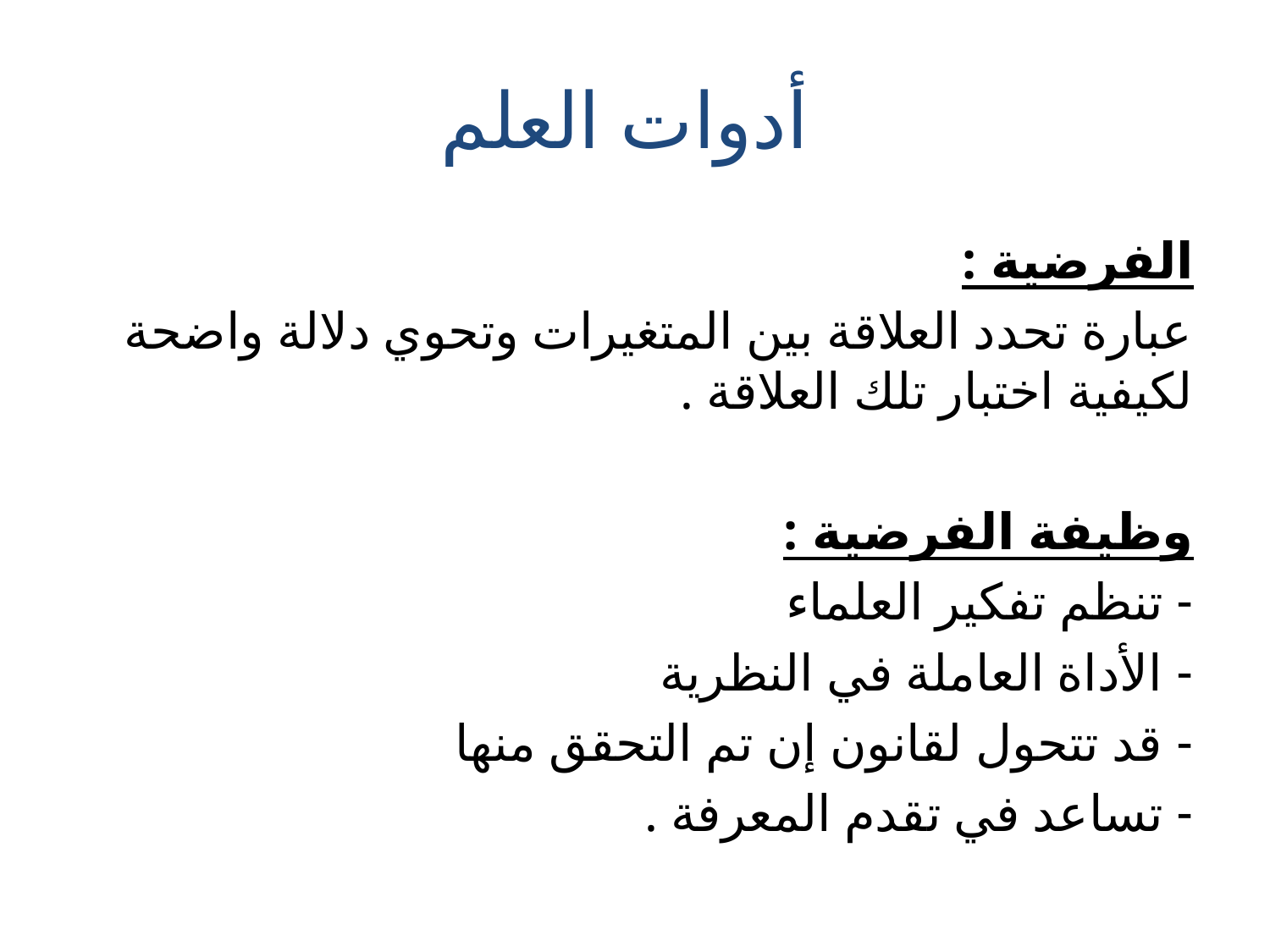

# أدوات العلم
الفرضية :
عبارة تحدد العلاقة بين المتغيرات وتحوي دلالة واضحة لكيفية اختبار تلك العلاقة .

وظيفة الفرضية :
- تنظم تفكير العلماء
- الأداة العاملة في النظرية
- قد تتحول لقانون إن تم التحقق منها
- تساعد في تقدم المعرفة .